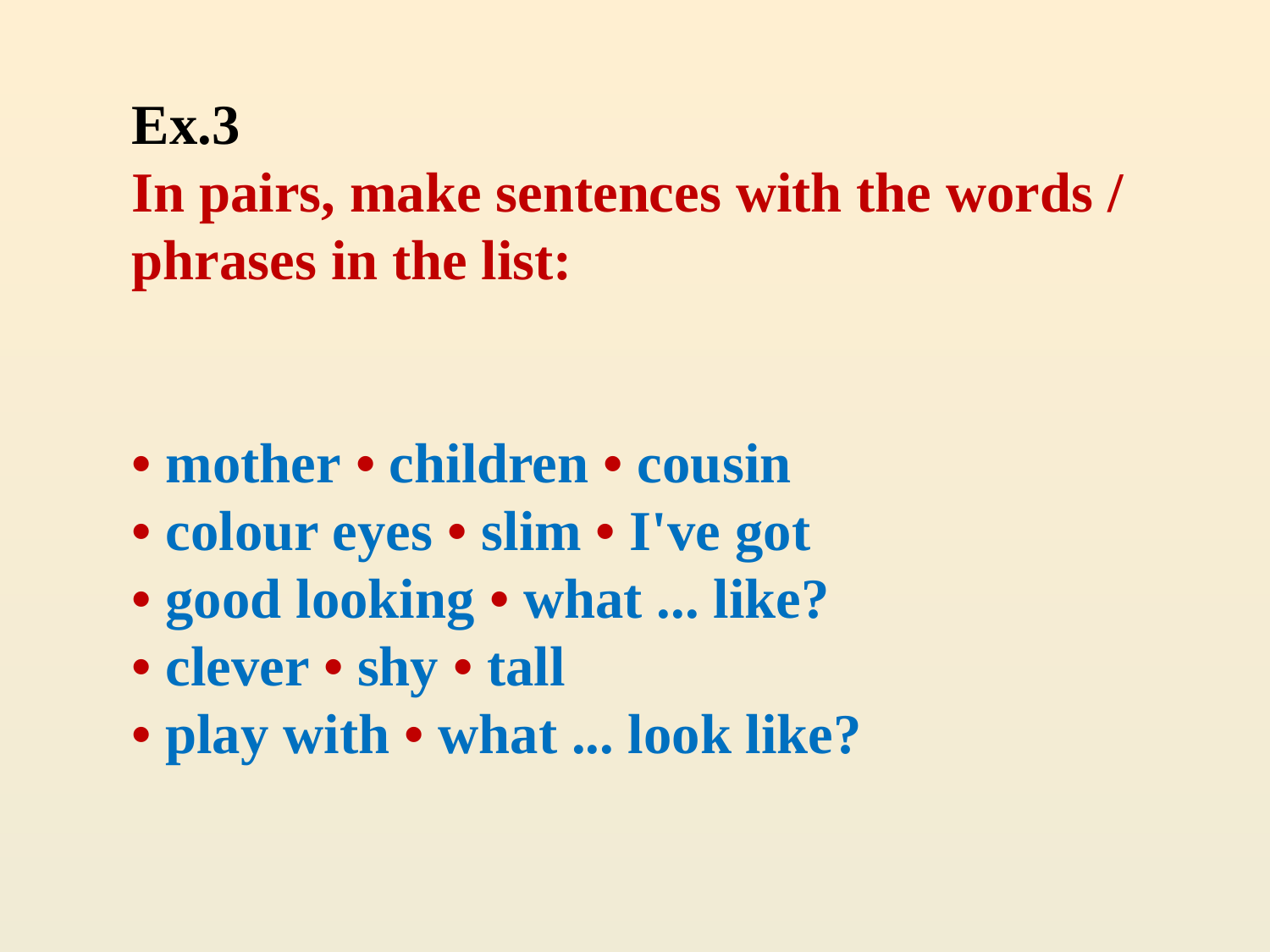

# Ex.3 In pairs, make sentences with the words / phrases in the list: • mother • children • cousin • colour eyes • slim • I've got • good looking • what ... like? • clever • shy • tall • play with • what ... look like?